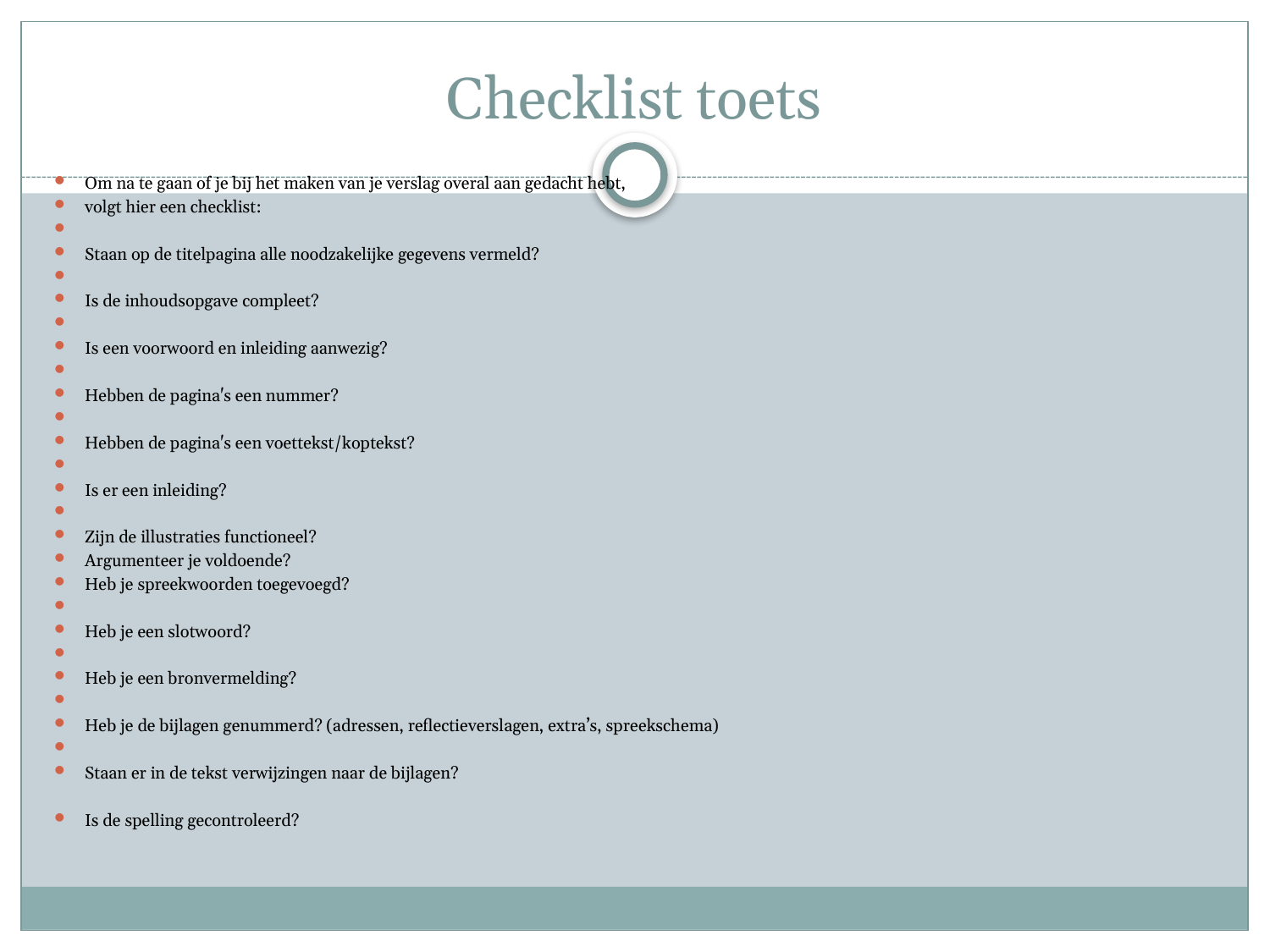

# Checklist toets
Om na te gaan of je bij het maken van je verslag overal aan gedacht hebt,
volgt hier een checklist:

Staan op de titelpagina alle noodzakelijke gegevens vermeld?

Is de inhoudsopgave compleet?

Is een voorwoord en inleiding aanwezig?

Hebben de pagina's een nummer?

Hebben de pagina's een voettekst/koptekst?

Is er een inleiding?

Zijn de illustraties functioneel?
Argumenteer je voldoende?
Heb je spreekwoorden toegevoegd?

Heb je een slotwoord?

Heb je een bronvermelding?

Heb je de bijlagen genummerd? (adressen, reflectieverslagen, extra’s, spreekschema)

Staan er in de tekst verwijzingen naar de bijlagen?

Is de spelling gecontroleerd?